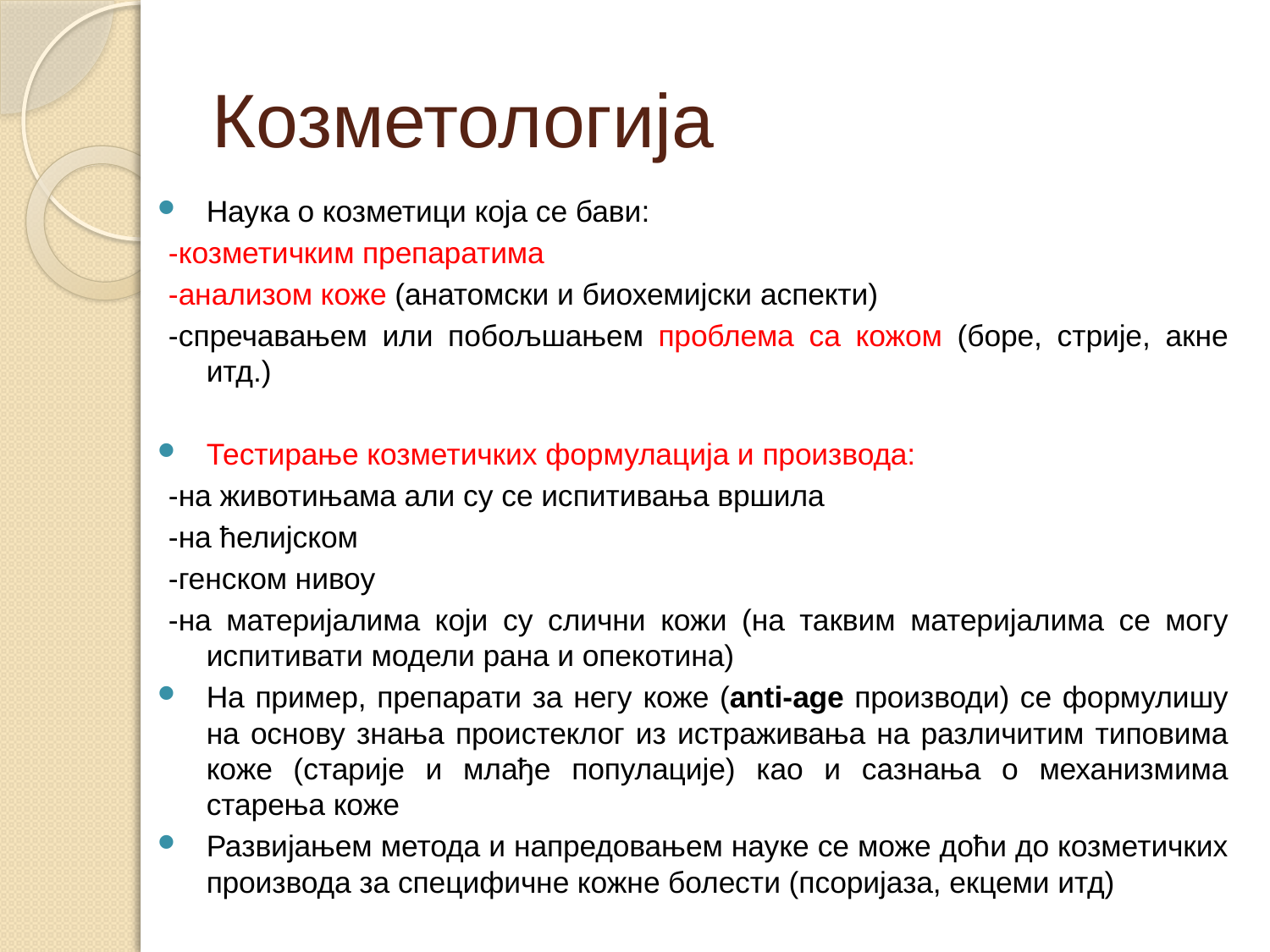

# Козметологија
Наука о козметици која се бави:
-козметичким препаратима
-анализом коже (анатомски и биохемијски аспекти)
-спречавањем или побољшањем проблема са кожом (боре, стрије, акне итд.)

Тестирање козметичких формулација и производа:
-на животињама али су се испитивања вршила
-на ћелијском
-генском нивоу
-на материјалима који су слични кожи (на таквим материјалима се могу испитивати модели рана и опекотина)
На пример, препарати за негу коже (anti-age производи) се формулишу на основу знања проистеклог из истраживања на различитим типовима коже (старије и млађе популације) као и сазнања о механизмима старења коже
Развијањем метода и напредовањем науке се може доћи до козметичких производа за специфичне кожне болести (псоријаза, екцеми итд)